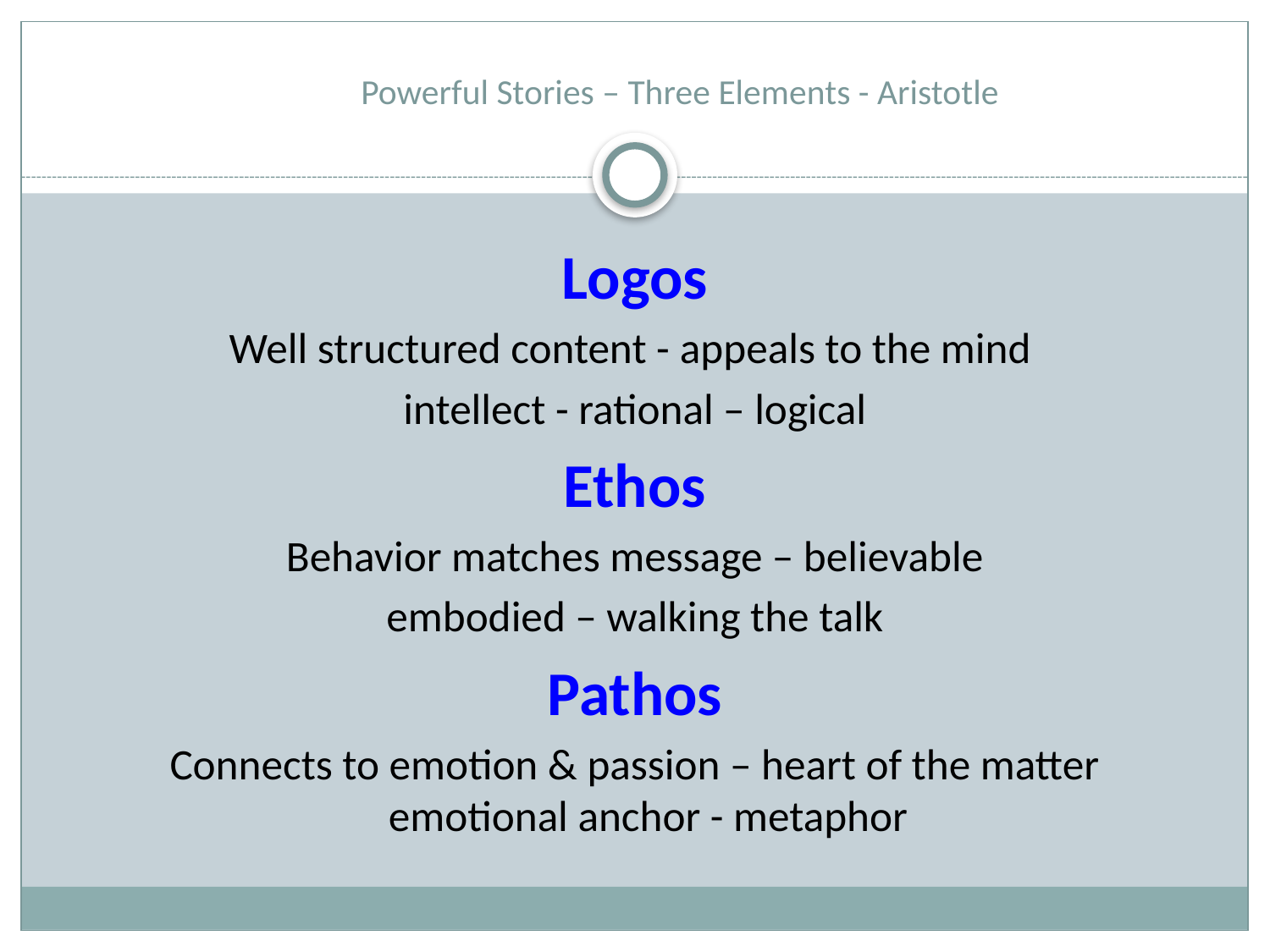

# Powerful Stories – Three Elements - Aristotle
Logos
Well structured content - appeals to the mind
intellect - rational – logical
Ethos
Behavior matches message – believable
embodied – walking the talk
Pathos
Connects to emotion & passion – heart of the matter emotional anchor - metaphor